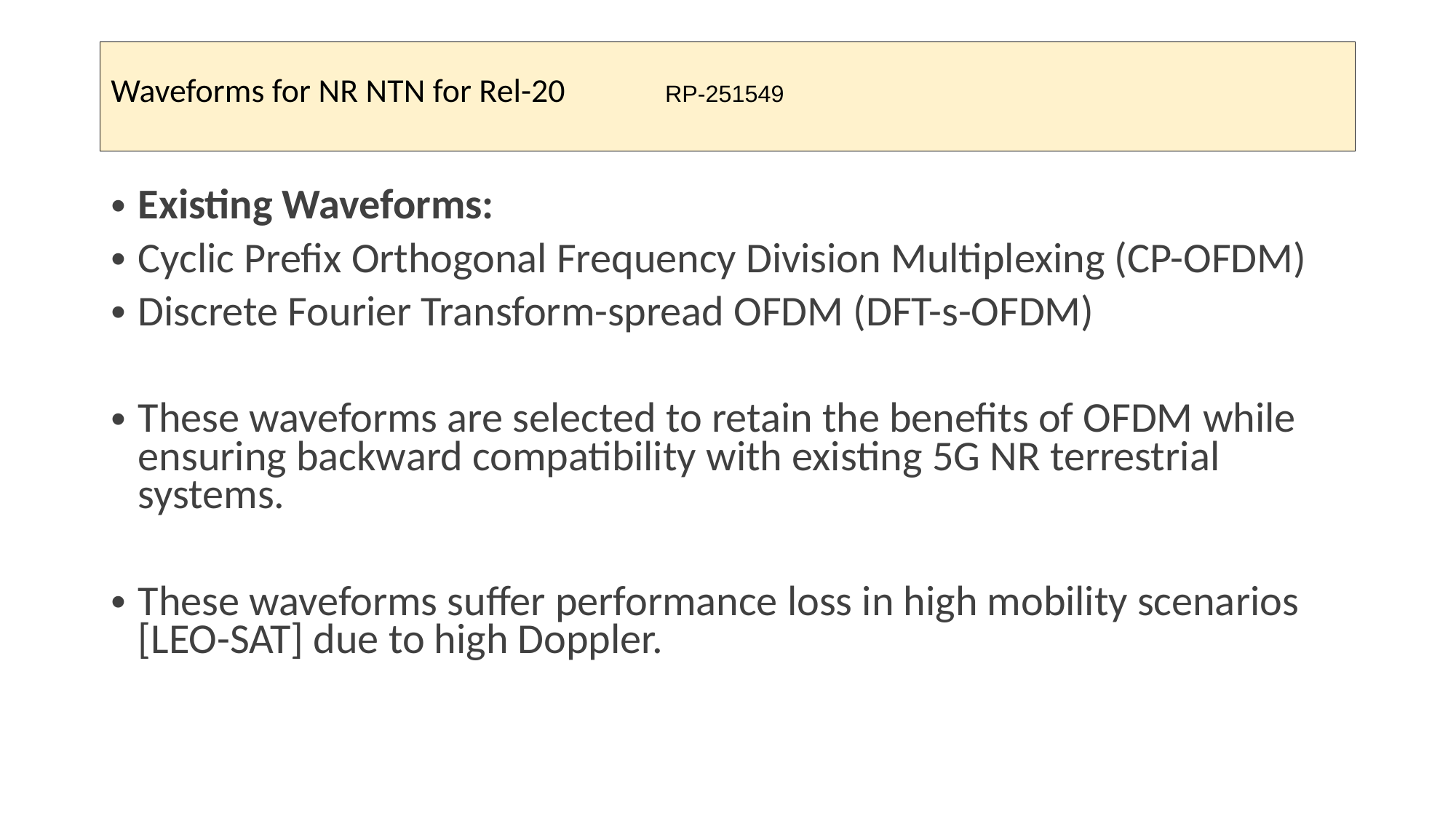

# Waveforms for NR NTN for Rel-20             RP-251549
Existing Waveforms:
Cyclic Prefix Orthogonal Frequency Division Multiplexing (CP-OFDM)
Discrete Fourier Transform-spread OFDM (DFT-s-OFDM)

These waveforms are selected to retain the benefits of OFDM while ensuring backward compatibility with existing 5G NR terrestrial systems.

These waveforms suffer performance loss in high mobility scenarios [LEO-SAT] due to high Doppler.